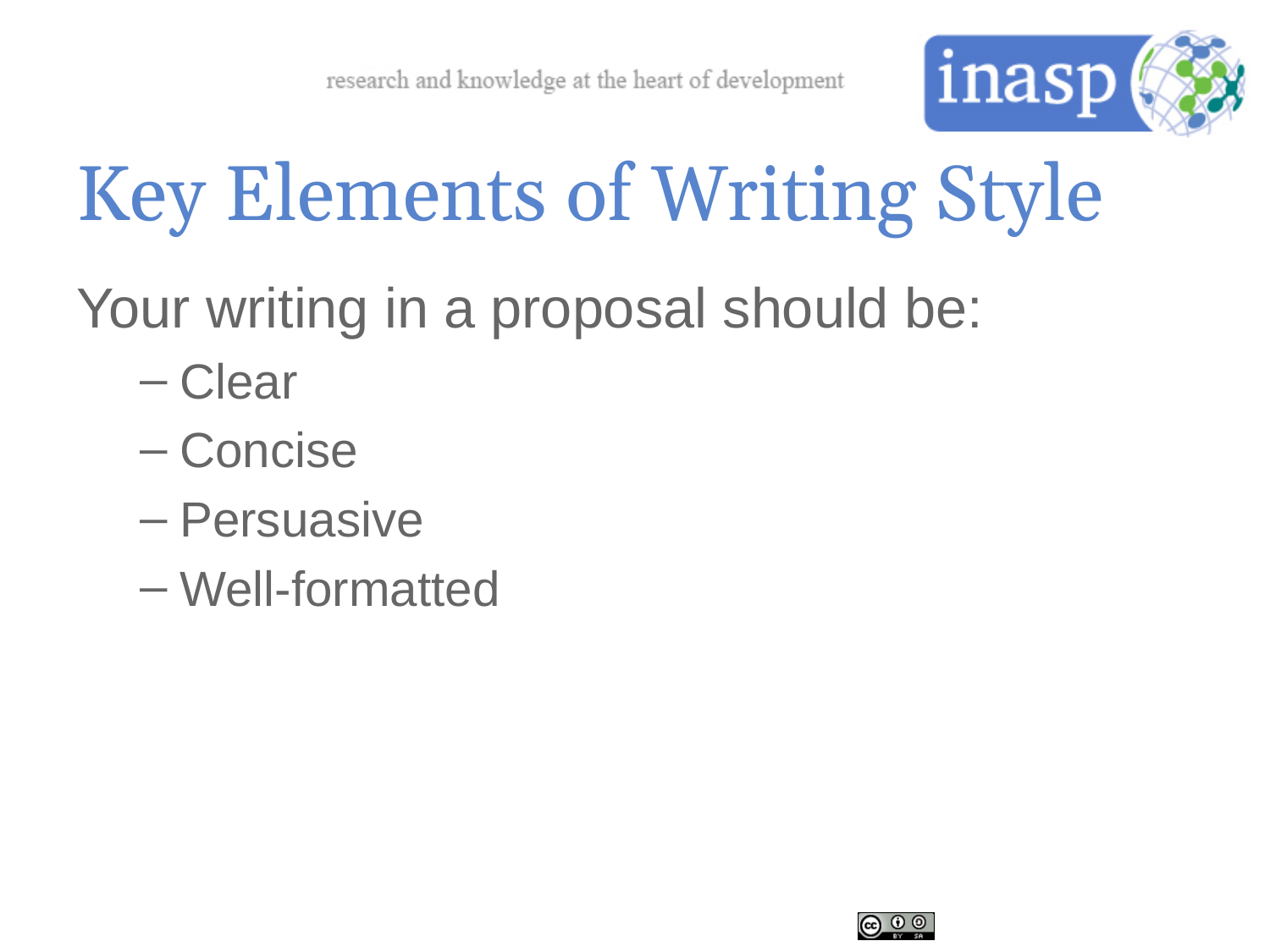

# Key Elements of Writing Style
Your writing in a proposal should be:
Clear
Concise
Persuasive
Well-formatted